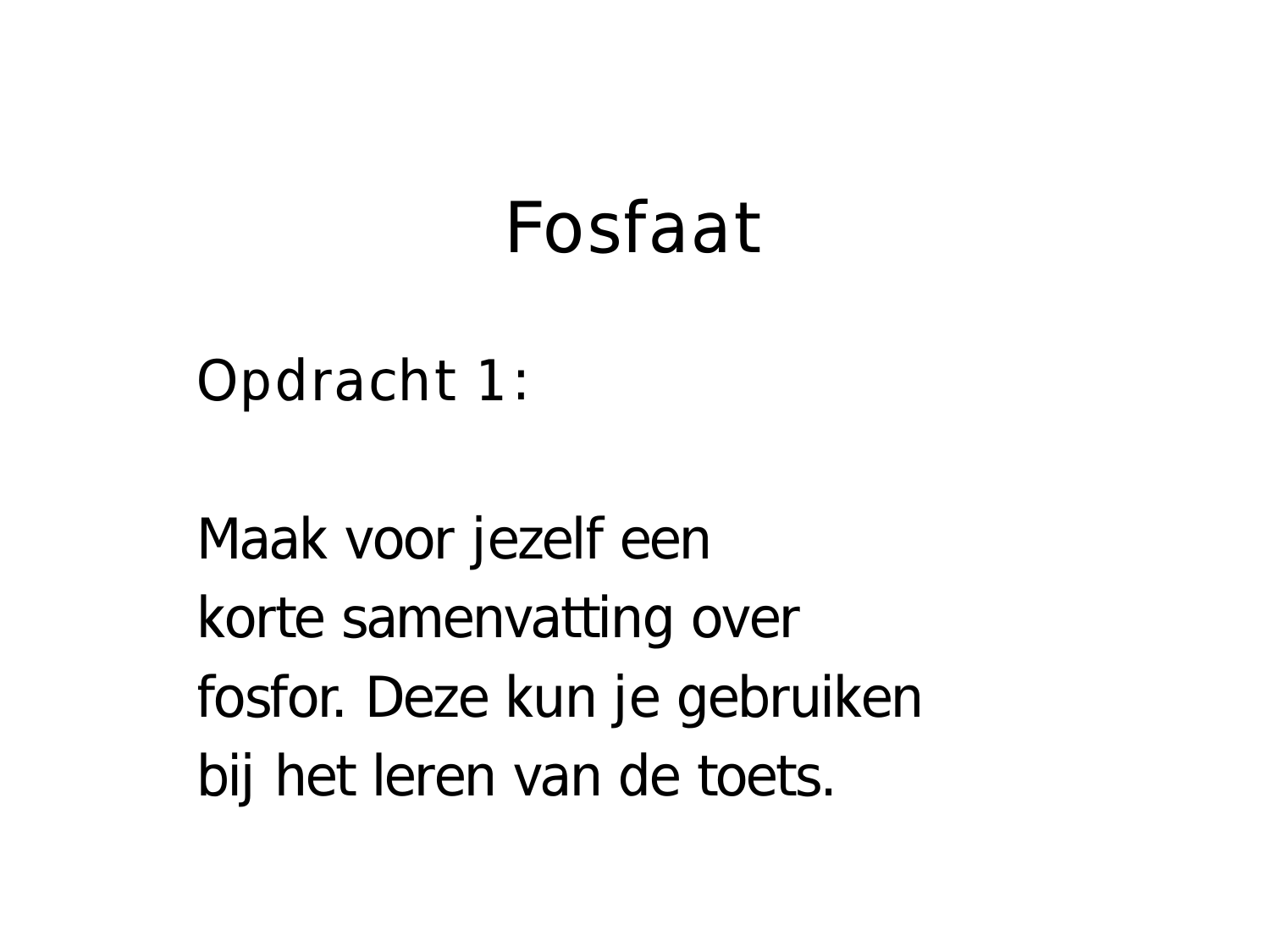

# Fosfaat
Opdracht 1:

Maak voor jezelf een
korte samenvatting over
fosfor. Deze kun je gebruiken
bij het leren van de toets.